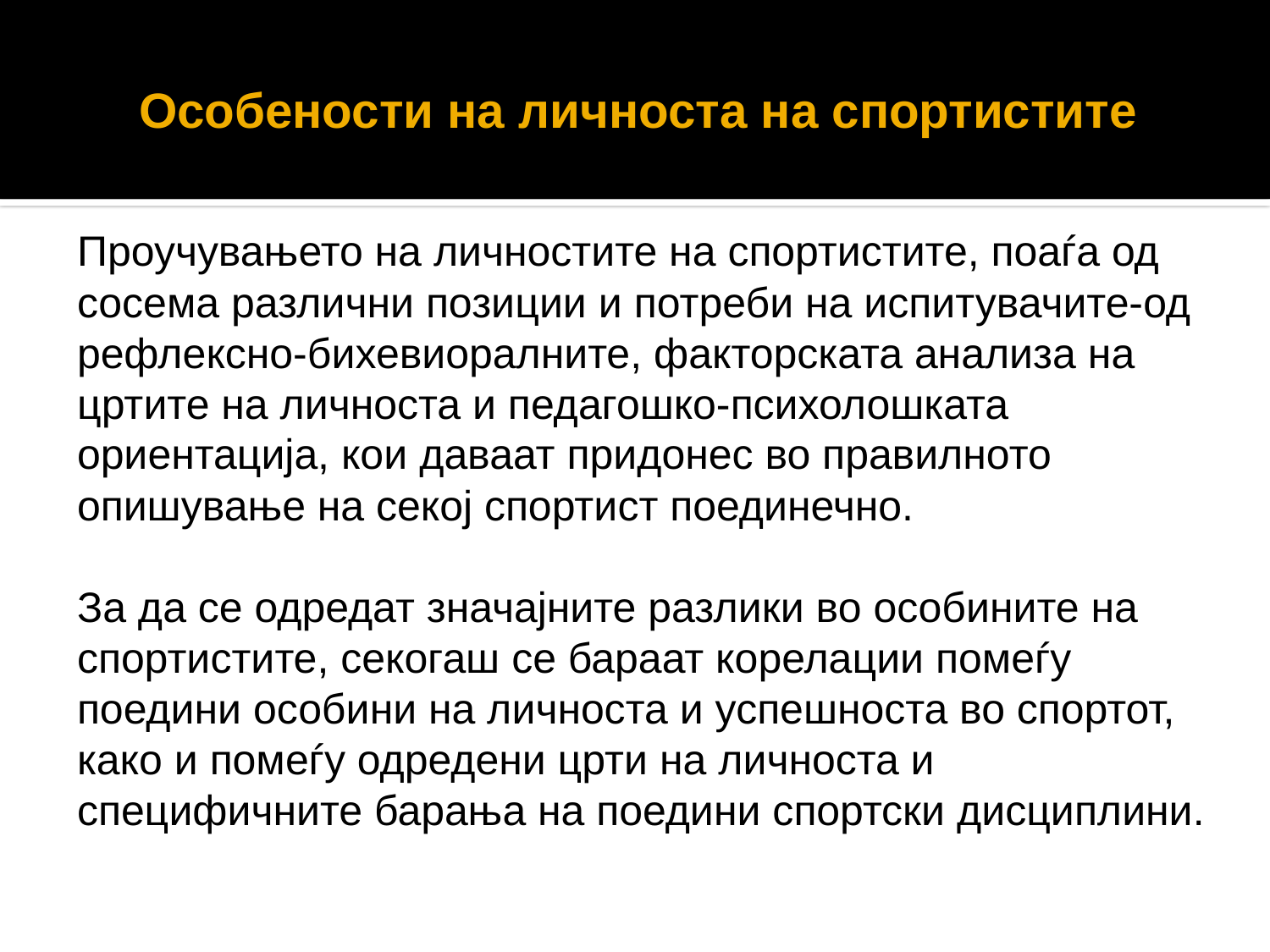

# Особености на личноста на спортистите
Проучувањето на личностите на спортистите, поаѓа од сосема различни позиции и потреби на испитувачите-од рефлексно-бихевиоралните, факторската анализа на цртите на личноста и педагошко-психолошката ориентација, кои даваат придонес во правилното опишување на секој спортист поединечно.

За да се одредат значајните разлики во особините на спортистите, секогаш се бараат корелации помеѓу поедини особини на личноста и успешноста во спортот, како и помеѓу одредени црти на личноста и специфичните барања на поедини спортски дисциплини.